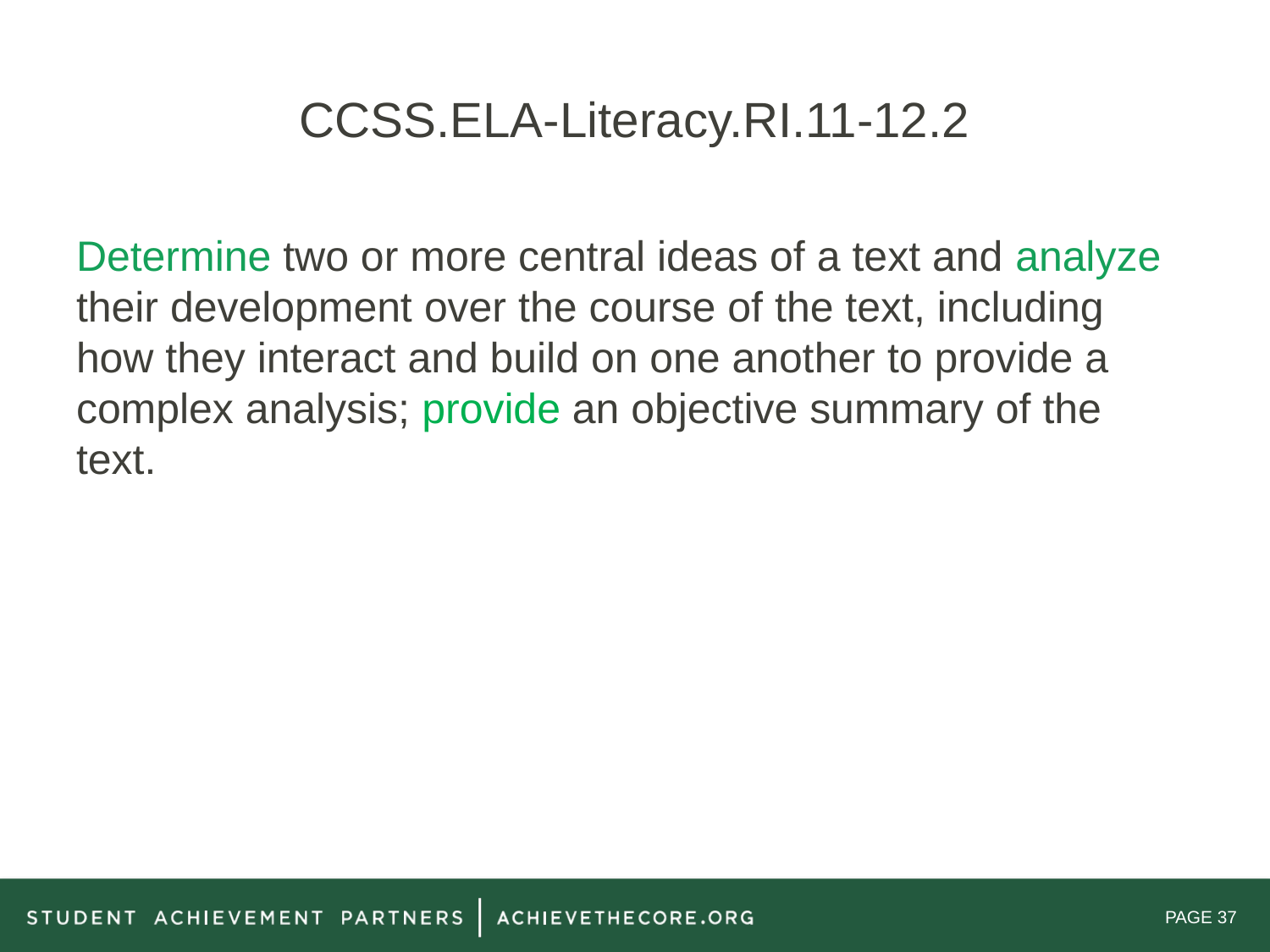

# CCSS.ELA-Literacy.RI.11-12.2
Determine two or more central ideas of a text and analyze their development over the course of the text, including how they interact and build on one another to provide a complex analysis; provide an objective summary of the text.